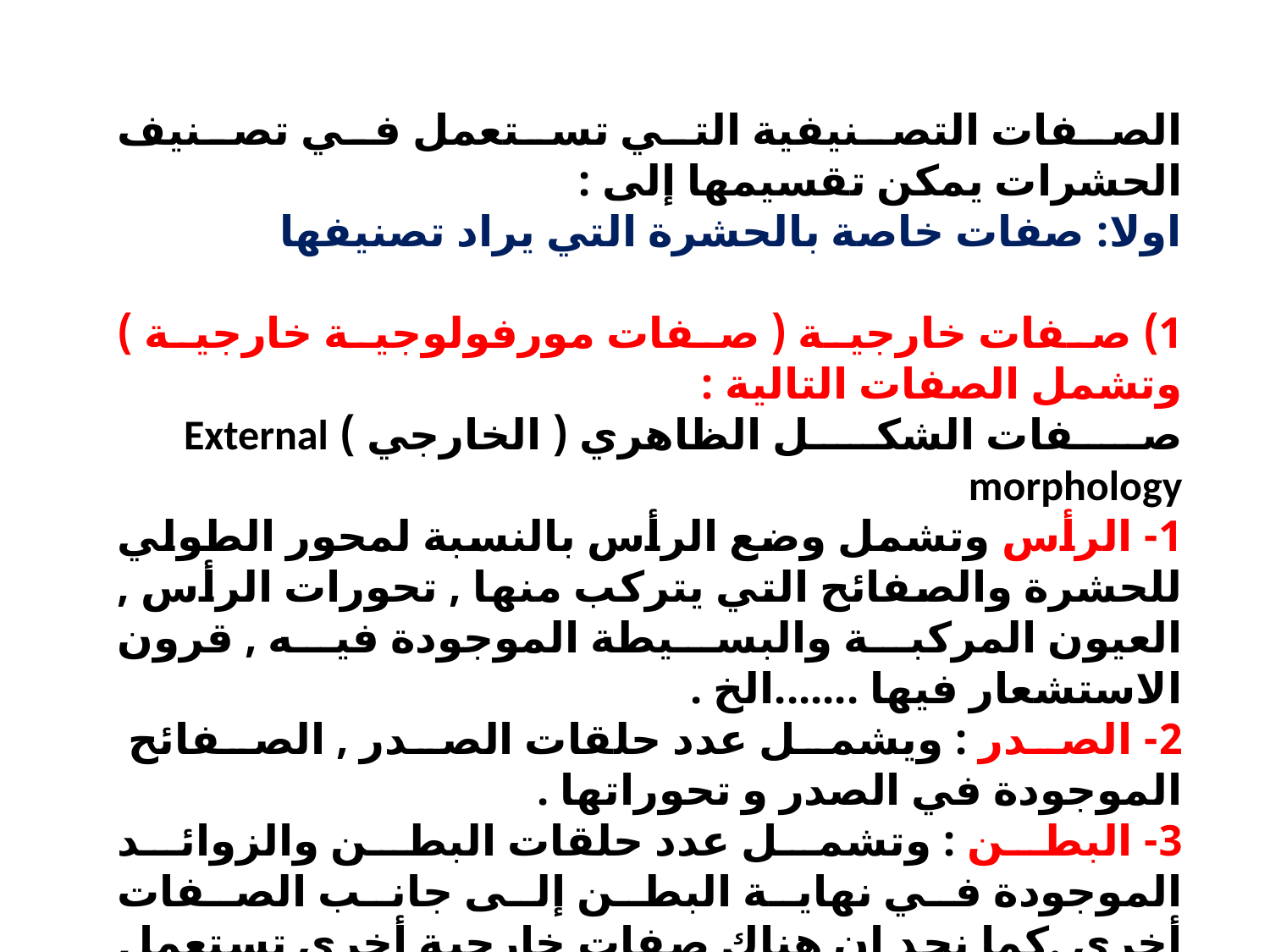

الصفات التصنيفية التي تستعمل في تصنيف الحشرات يمكن تقسيمها إلى :
اولا: صفات خاصة بالحشرة التي يراد تصنيفها

1) صفات خارجية ( صفات مورفولوجية خارجية ) وتشمل الصفات التالية :
صفات الشكل الظاهري ( الخارجي ) External morphology
1- الرأس وتشمل وضع الرأس بالنسبة لمحور الطولي للحشرة والصفائح التي يتركب منها , تحورات الرأس , العيون المركبة والبسيطة الموجودة فيه , قرون الاستشعار فيها .......الخ .
2- الصدر : ويشمل عدد حلقات الصدر , الصفائح  الموجودة في الصدر و تحوراتها .
3- البطن : وتشمل عدد حلقات البطن والزوائد الموجودة في نهاية البطن إلى جانب الصفات أخرى .كما نجد ان هناك صفات خارجية أخرى تستعمل في التصنيف مثل الشعيرات والحراشيف واللذان يوجدان في الجسم أو في زوائد الجسم ,تعريق الاجنحة , الرسغ وعدد العقل , المخالب .